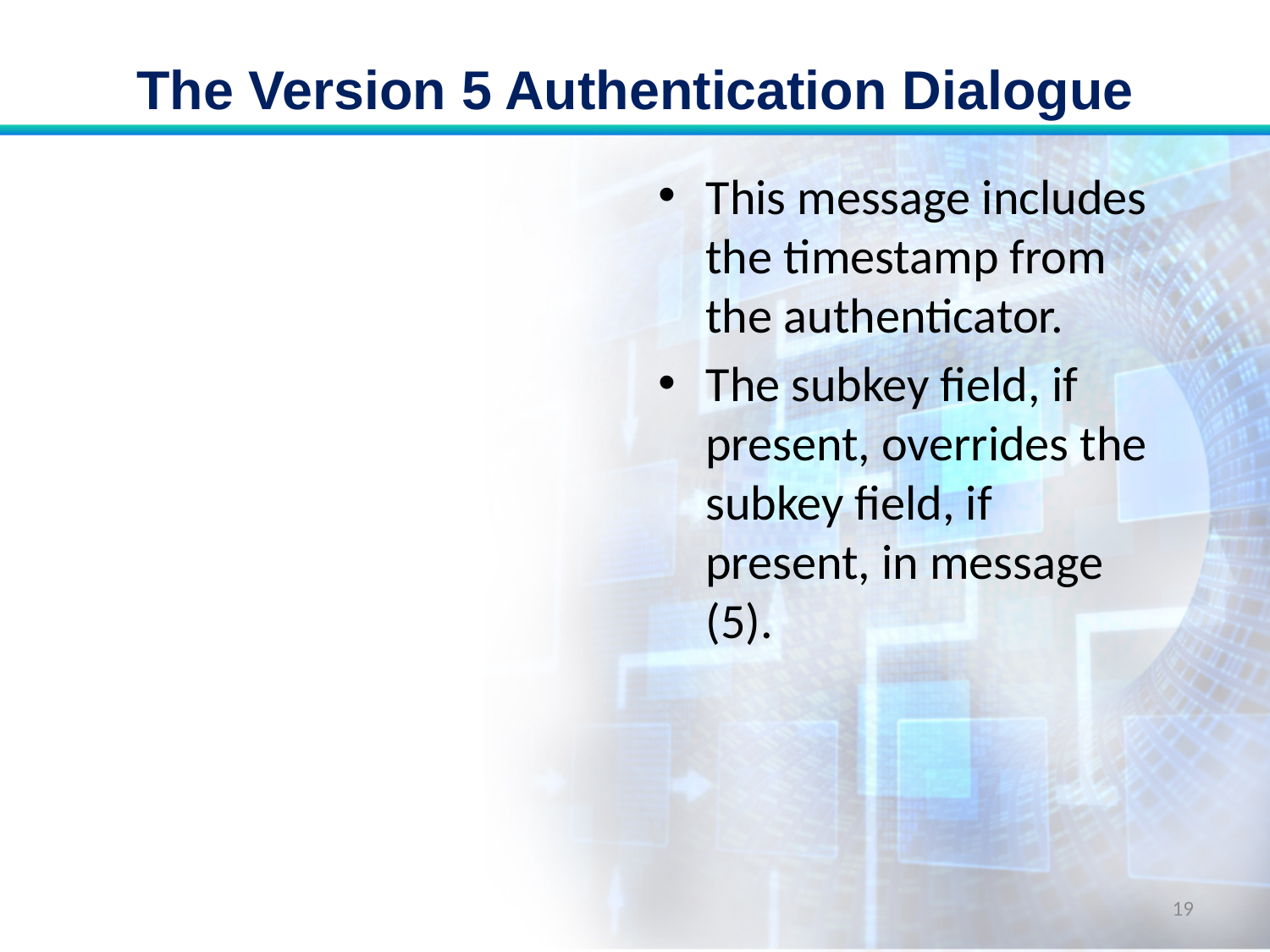

# The Version 5 Authentication Dialogue
This message includes the timestamp from the authenticator.
The subkey field, if present, overrides the subkey field, if present, in message (5).
19